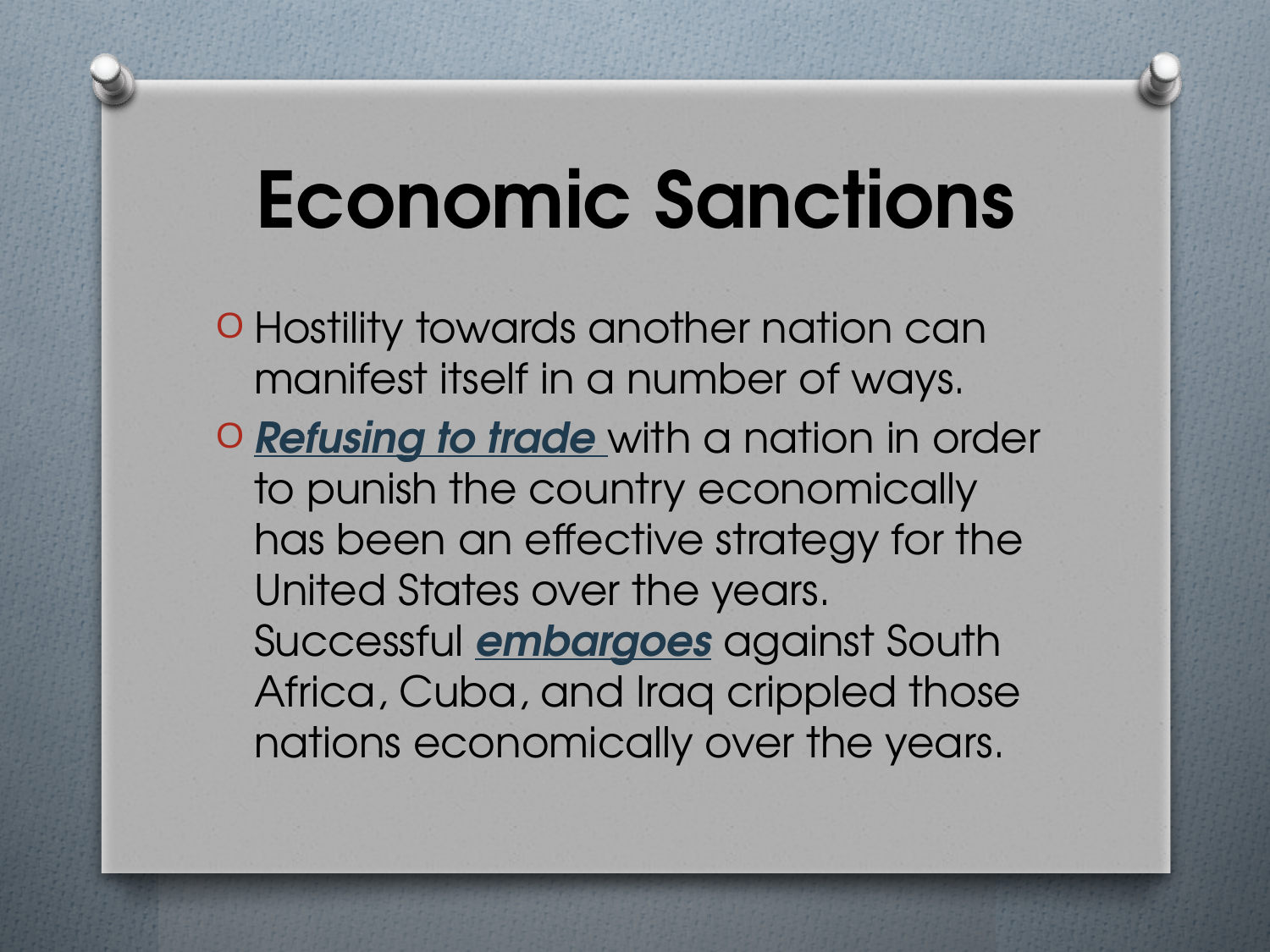

# Economic Sanctions
Hostility towards another nation can manifest itself in a number of ways.
Refusing to trade with a nation in order to punish the country economically has been an effective strategy for the United States over the years.  Successful embargoes against South Africa, Cuba, and Iraq crippled those nations economically over the years.